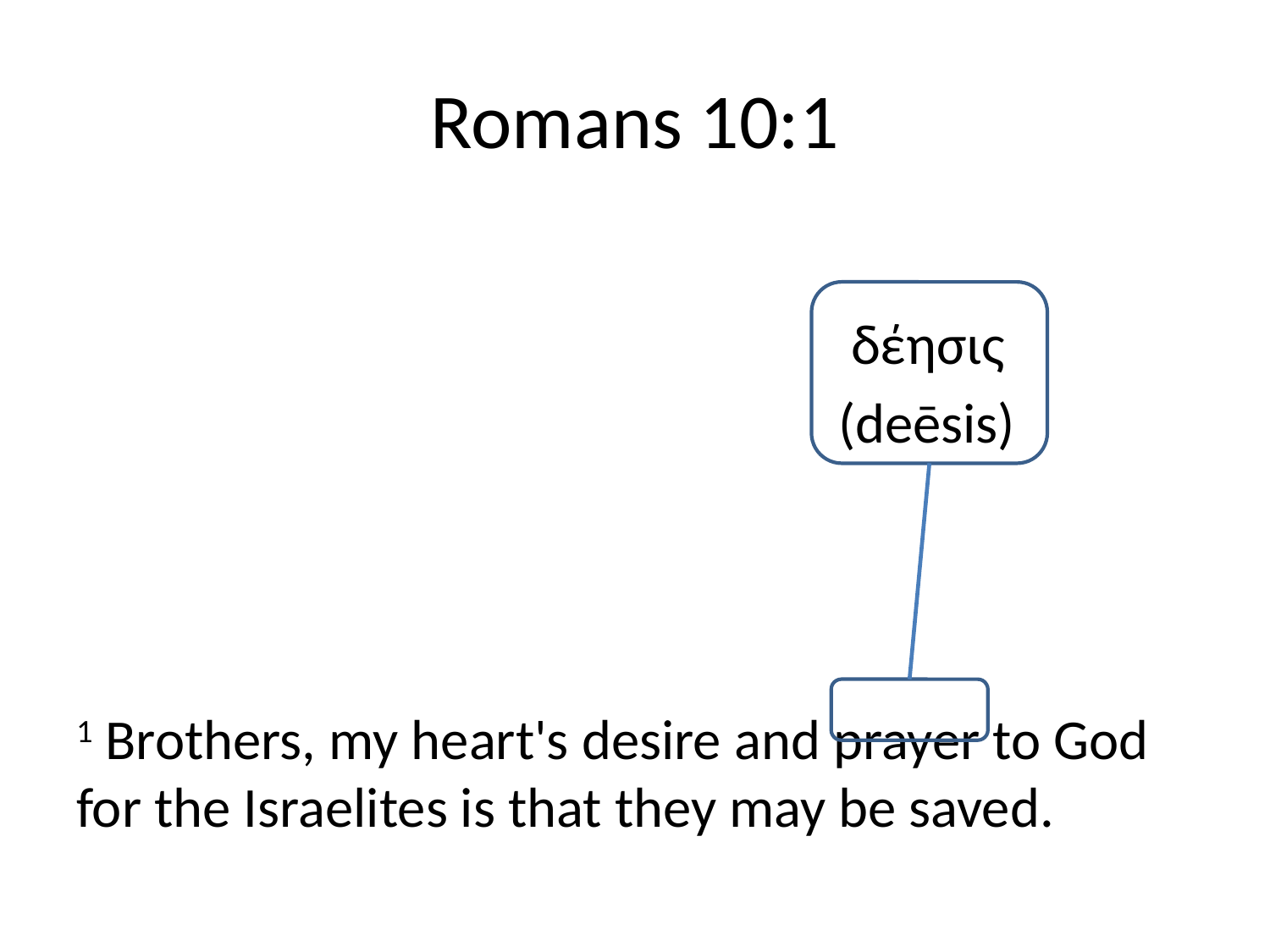

# Romans 10:1

						 δέησις
						(deēsis)

1 Brothers, my heart's desire and prayer to God for the Israelites is that they may be saved.